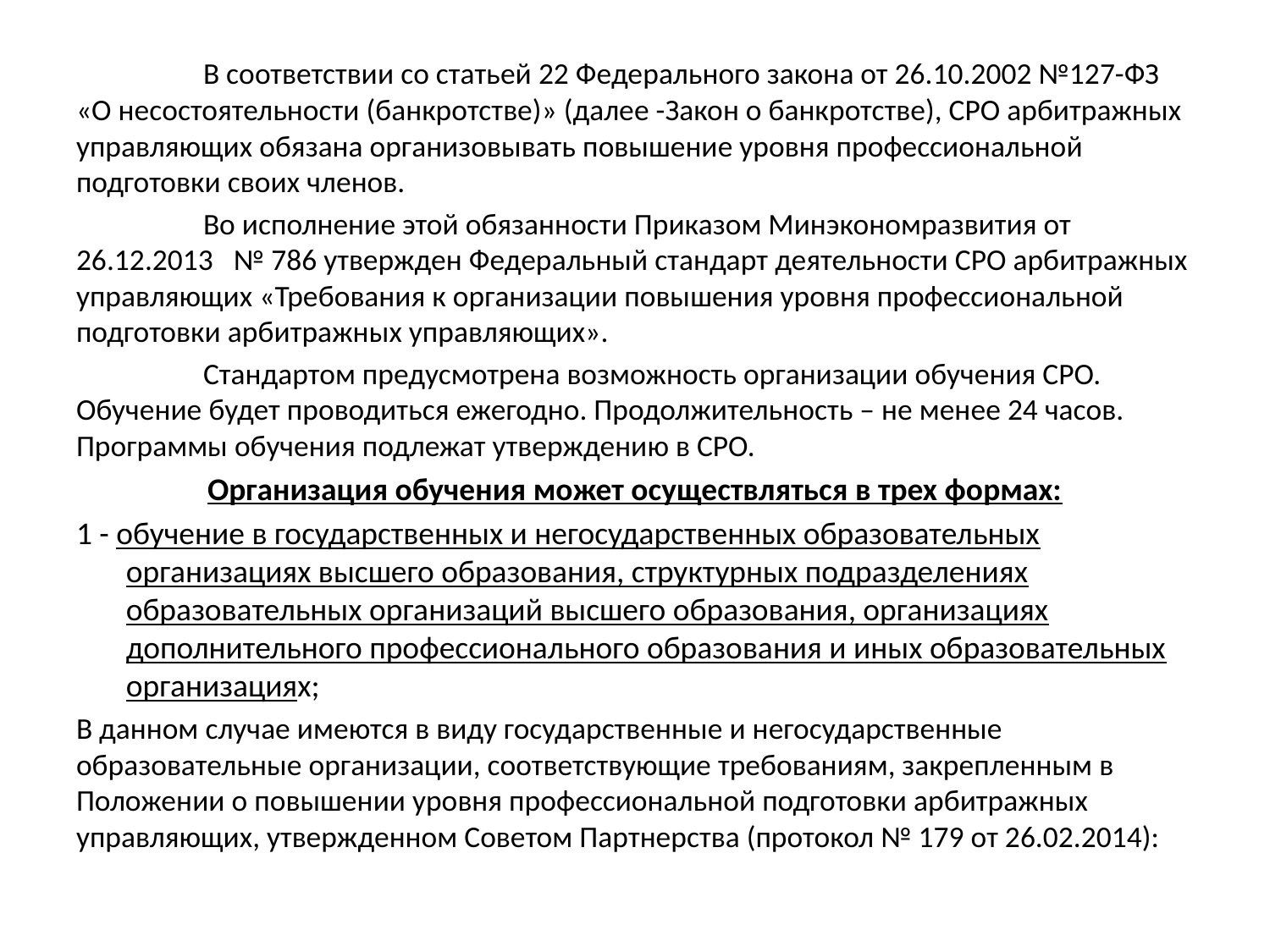

#
	В соответствии со статьей 22 Федерального закона от 26.10.2002 №127-ФЗ «О несостоятельности (банкротстве)» (далее -Закон о банкротстве), СРО арбитражных управляющих обязана организовывать повышение уровня профессиональной подготовки своих членов.
	Во исполнение этой обязанности Приказом Минэкономразвития от 26.12.2013   № 786 утвержден Федеральный стандарт деятельности СРО арбитражных управляющих «Требования к организации повышения уровня профессиональной подготовки арбитражных управляющих».
	Стандартом предусмотрена возможность организации обучения СРО. Обучение будет проводиться ежегодно. Продолжительность – не менее 24 часов. Программы обучения подлежат утверждению в СРО.
Организация обучения может осуществляться в трех формах:
1 - обучение в государственных и негосударственных образовательных организациях высшего образования, структурных подразделениях образовательных организаций высшего образования, организациях дополнительного профессионального образования и иных образовательных организациях;
В данном случае имеются в виду государственные и негосударственные образовательные организации, соответствующие требованиям, закрепленным в Положении о повышении уровня профессиональной подготовки арбитражных управляющих, утвержденном Советом Партнерства (протокол № 179 от 26.02.2014):